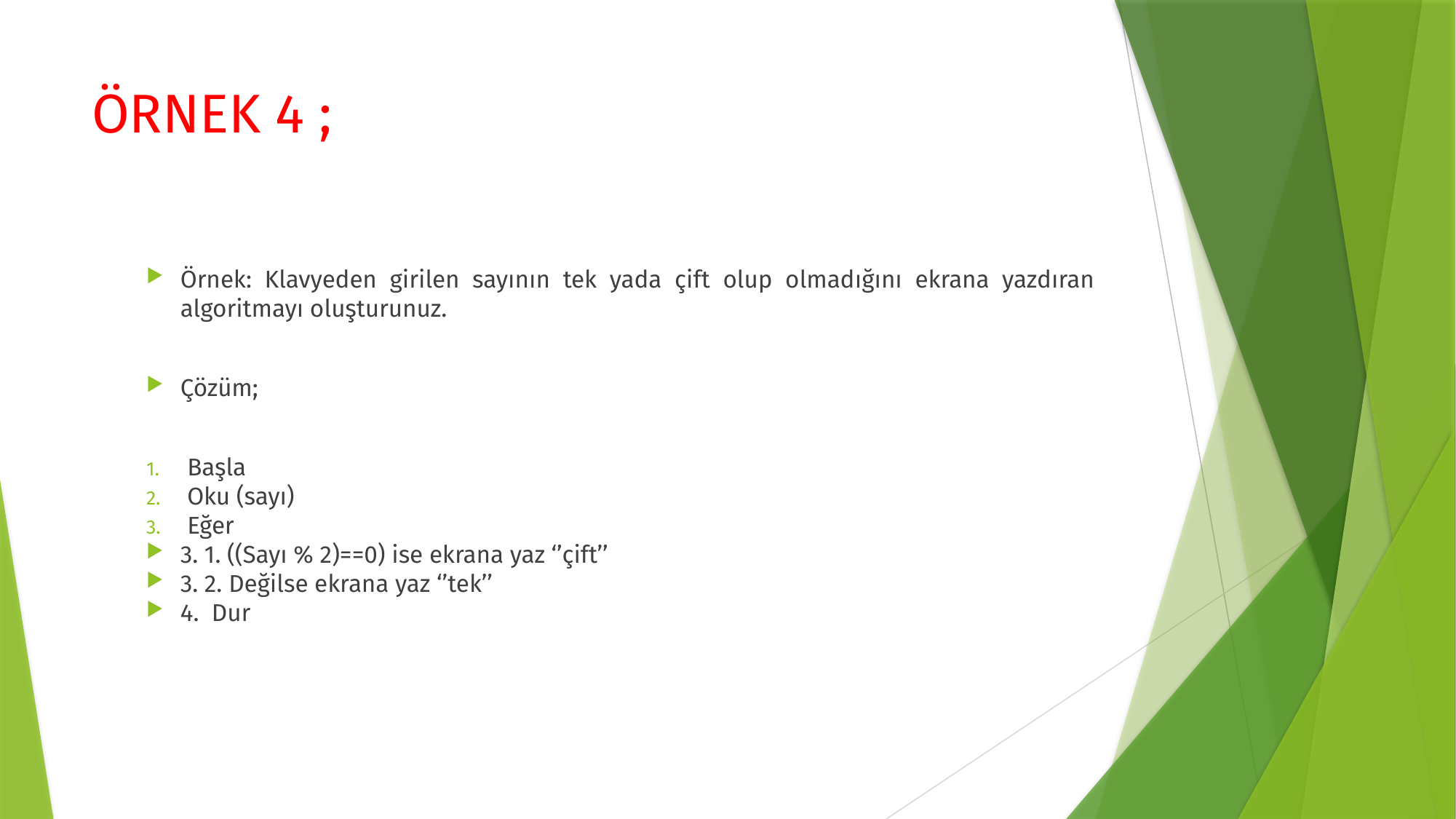

# ÖRNEK 4 ;
Örnek: Klavyeden girilen sayının tek yada çift olup olmadığını ekrana yazdıran algoritmayı oluşturunuz.

Çözüm;

Başla
Oku (sayı)
Eğer
3. 1. ((Sayı % 2)==0) ise ekrana yaz ‘’çift’’
3. 2. Değilse ekrana yaz ‘’tek’’
4.  Dur